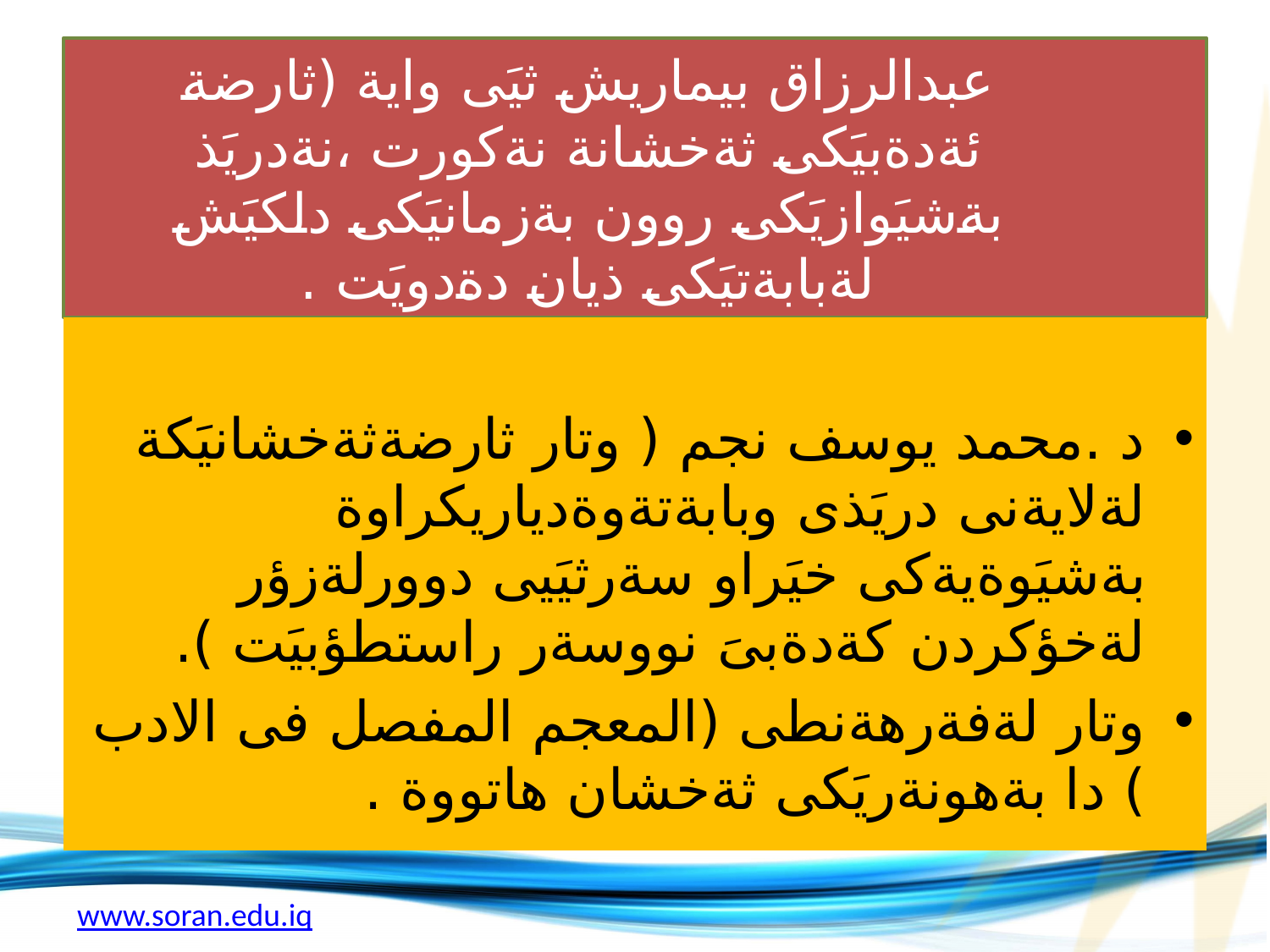

# عبدالرزاق بيماريش ثيَى واية (ثارضة ئةدةبيَكى ثةخشانة نةكورت ،نةدريَذ بةشيَوازيَكى روون بةزمانيَكى دلكيَش لةبابةتيَكى ذيان دةدويَت .

د .محمد يوسف نجم ( وتار ثارضةثةخشانيَكة لةلايةنى دريَذى وبابةتةوةدياريكراوة بةشيَوةيةكى خيَراو سةرثيَيى دوورلةزؤر لةخؤكردن كةدةبىَ نووسةر راستطؤبيَت ).
وتار لةفةرهةنطى (المعجم المفصل فى الادب ) دا بةهونةريَكى ثةخشان هاتووة .